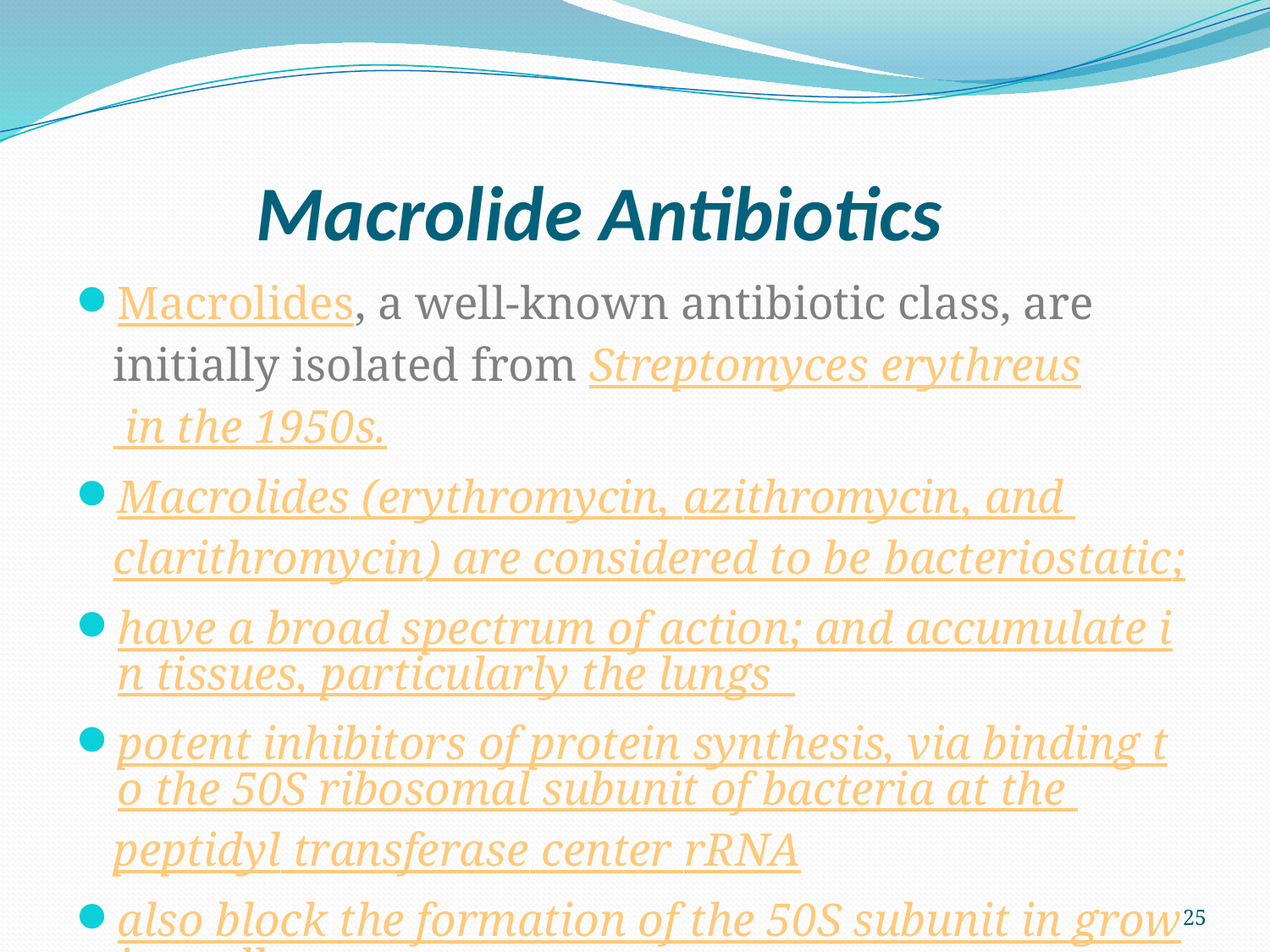

# Macrolide Antibiotics
Macrolides, a well-known antibiotic class, are initially isolated from Streptomyces erythreus in the 1950s.
Macrolides (erythromycin, azithromycin, and clarithromycin) are considered to be bacteriostatic;
have a broad spectrum of action; and accumulate in tissues, particularly the lungs
potent inhibitors of protein synthesis, via binding to the 50S ribosomal subunit of bacteria at the peptidyl transferase center rRNA
also block the formation of the 50S subunit in growing cells.
25